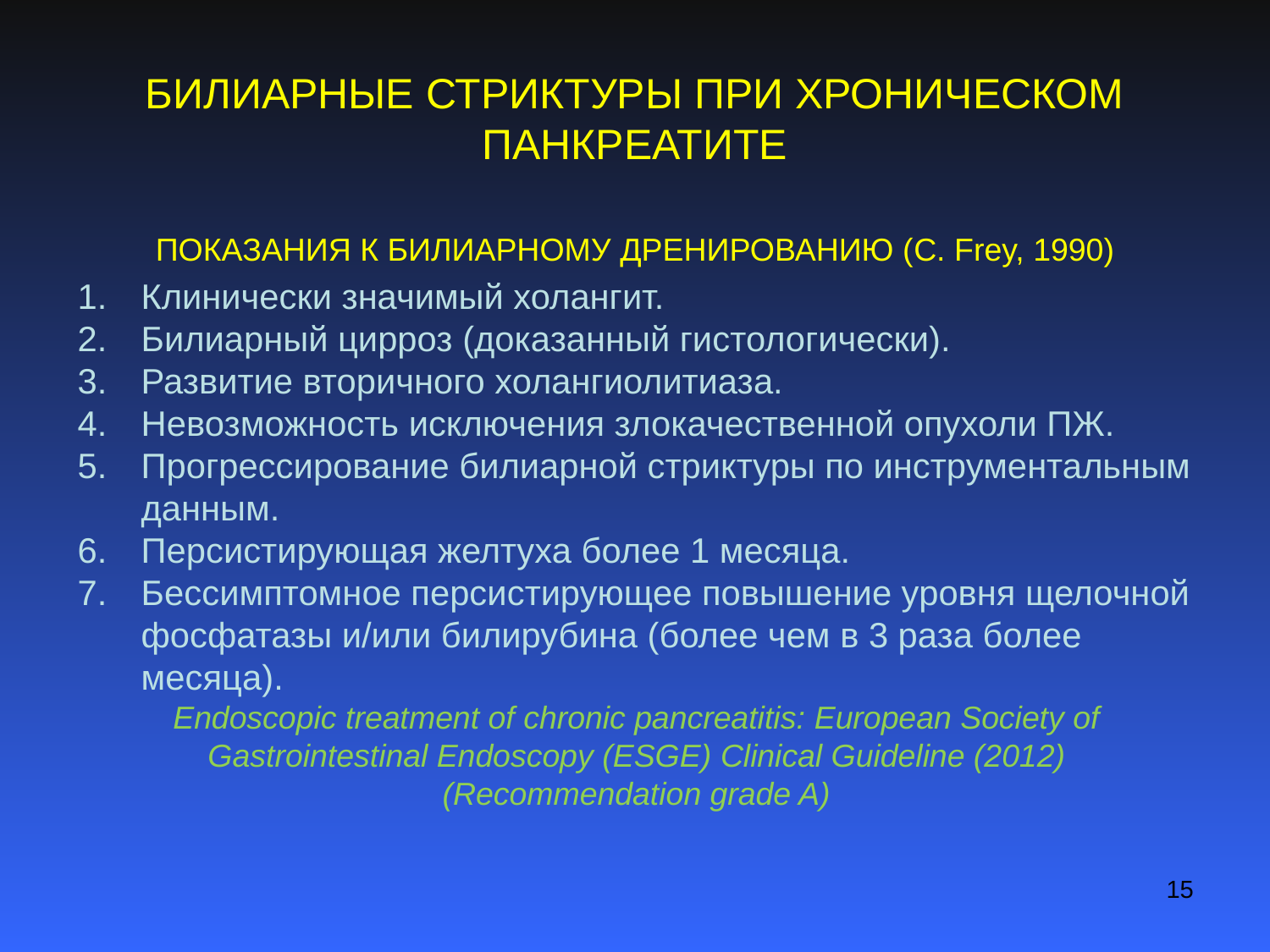

# БИЛИАРНЫЕ СТРИКТУРЫ ПРИ ХРОНИЧЕСКОМ ПАНКРЕАТИТЕ
ПОКАЗАНИЯ К БИЛИАРНОМУ ДРЕНИРОВАНИЮ (C. Frey, 1990)
Клинически значимый холангит.
Билиарный цирроз (доказанный гистологически).
Развитие вторичного холангиолитиаза.
Невозможность исключения злокачественной опухоли ПЖ.
Прогрессирование билиарной стриктуры по инструментальным данным.
Персистирующая желтуха более 1 месяца.
Бессимптомное персистирующее повышение уровня щелочной фосфатазы и/или билирубина (более чем в 3 раза более месяца).
Endoscopic treatment of chronic pancreatitis: European Society of Gastrointestinal Endoscopy (ESGE) Clinical Guideline (2012) (Recommendation grade A)

15